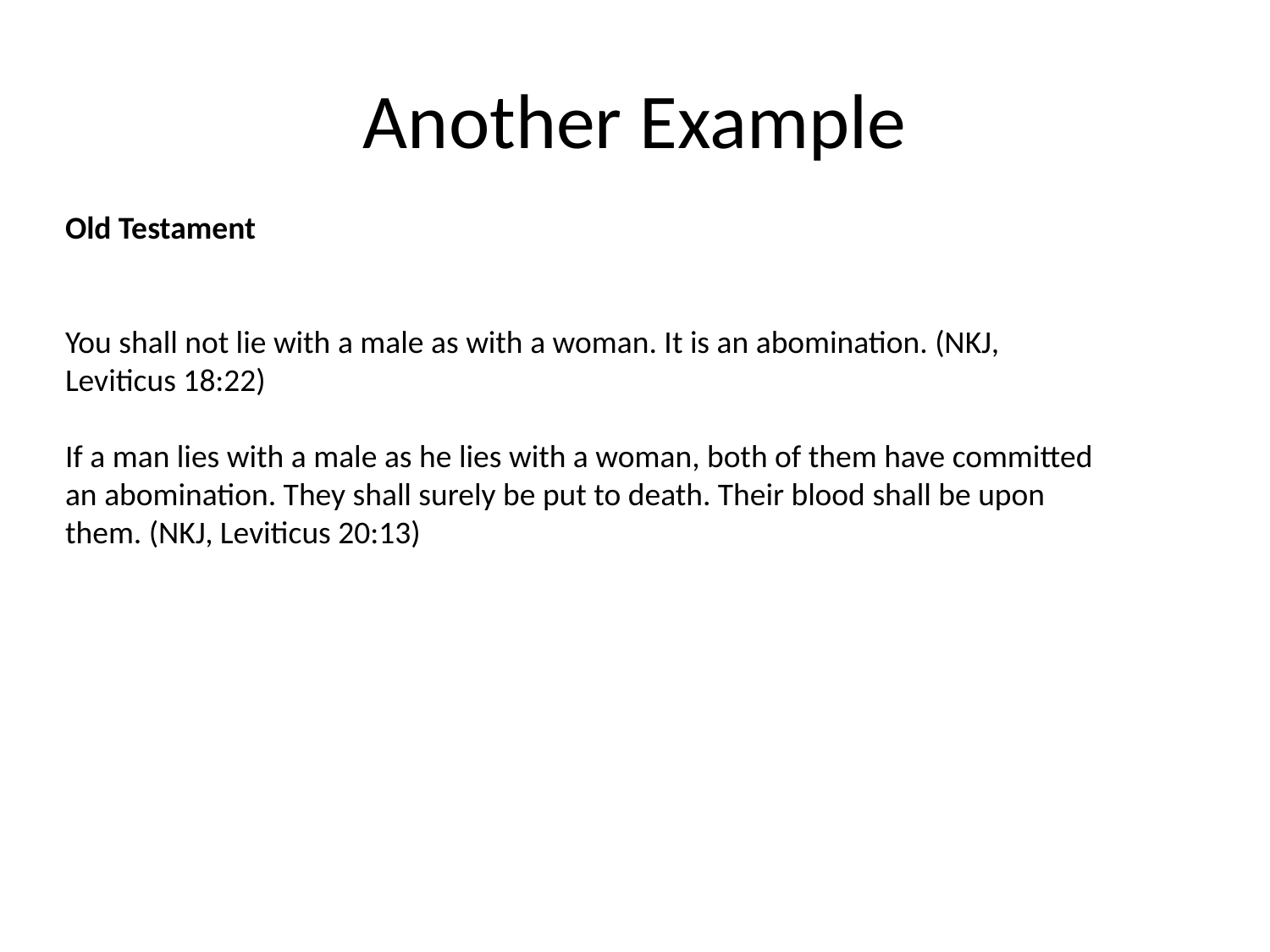

# Another Example
Old Testament

You shall not lie with a male as with a woman. It is an abomination. (NKJ, Leviticus 18:22)

If a man lies with a male as he lies with a woman, both of them have committed an abomination. They shall surely be put to death. Their blood shall be upon them. (NKJ, Leviticus 20:13)